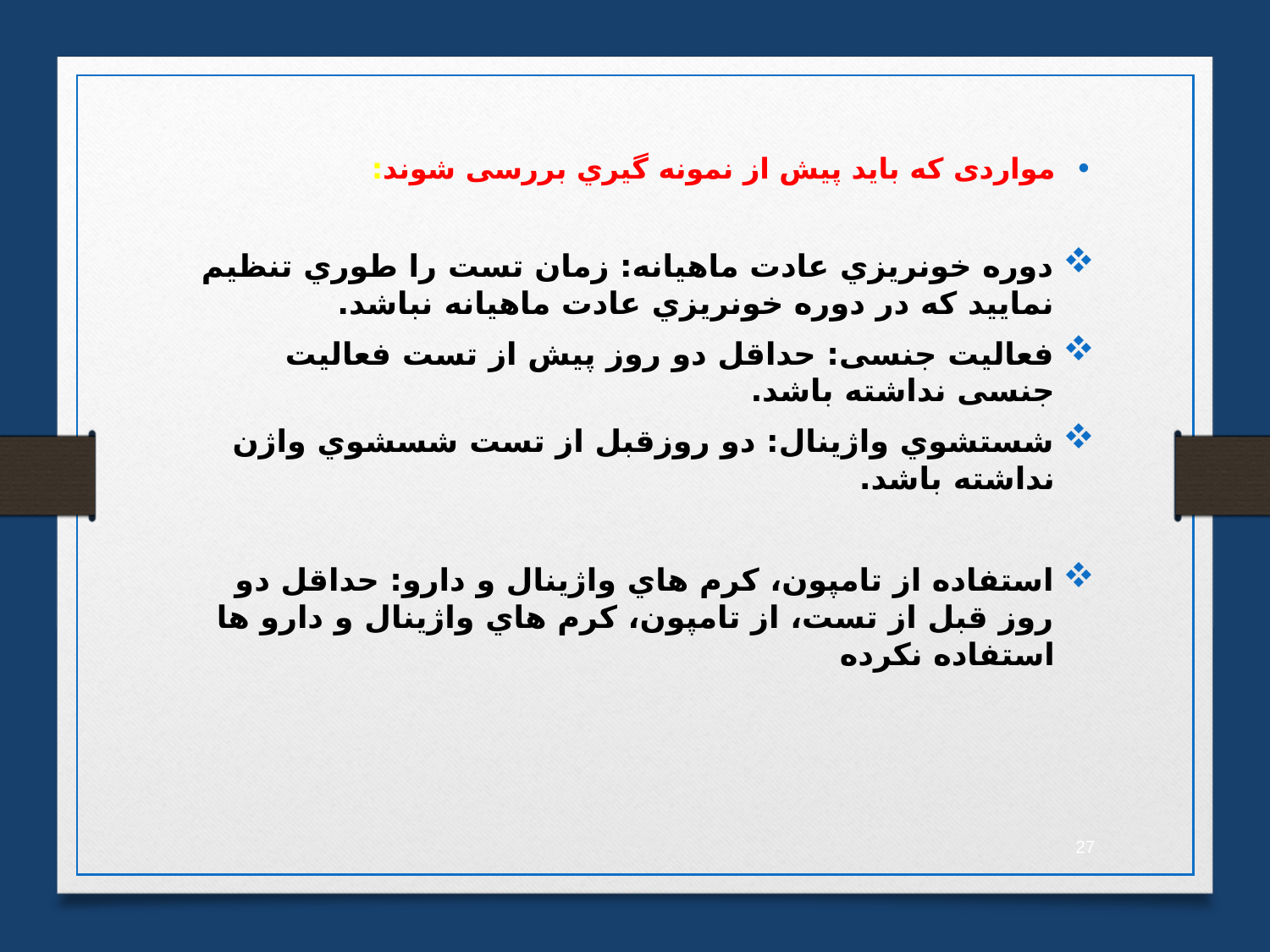

مواردی که باید پیش از نمونه گیري بررسی شوند:

دوره خونریزي عادت ماهیانه: زمان تست را طوري تنظیم نمایید که در دوره خونریزي عادت ماهیانه نباشد.
فعالیت جنسی: حداقل دو روز پیش از تست فعالیت جنسی نداشته باشد.
شستشوي واژینال: دو روزقبل از تست شسشوي واژن نداشته باشد.

استفاده از تامپون، کرم هاي واژینال و دارو: حداقل دو روز قبل از تست، از تامپون، کرم هاي واژینال و دارو ها استفاده نکرده
27